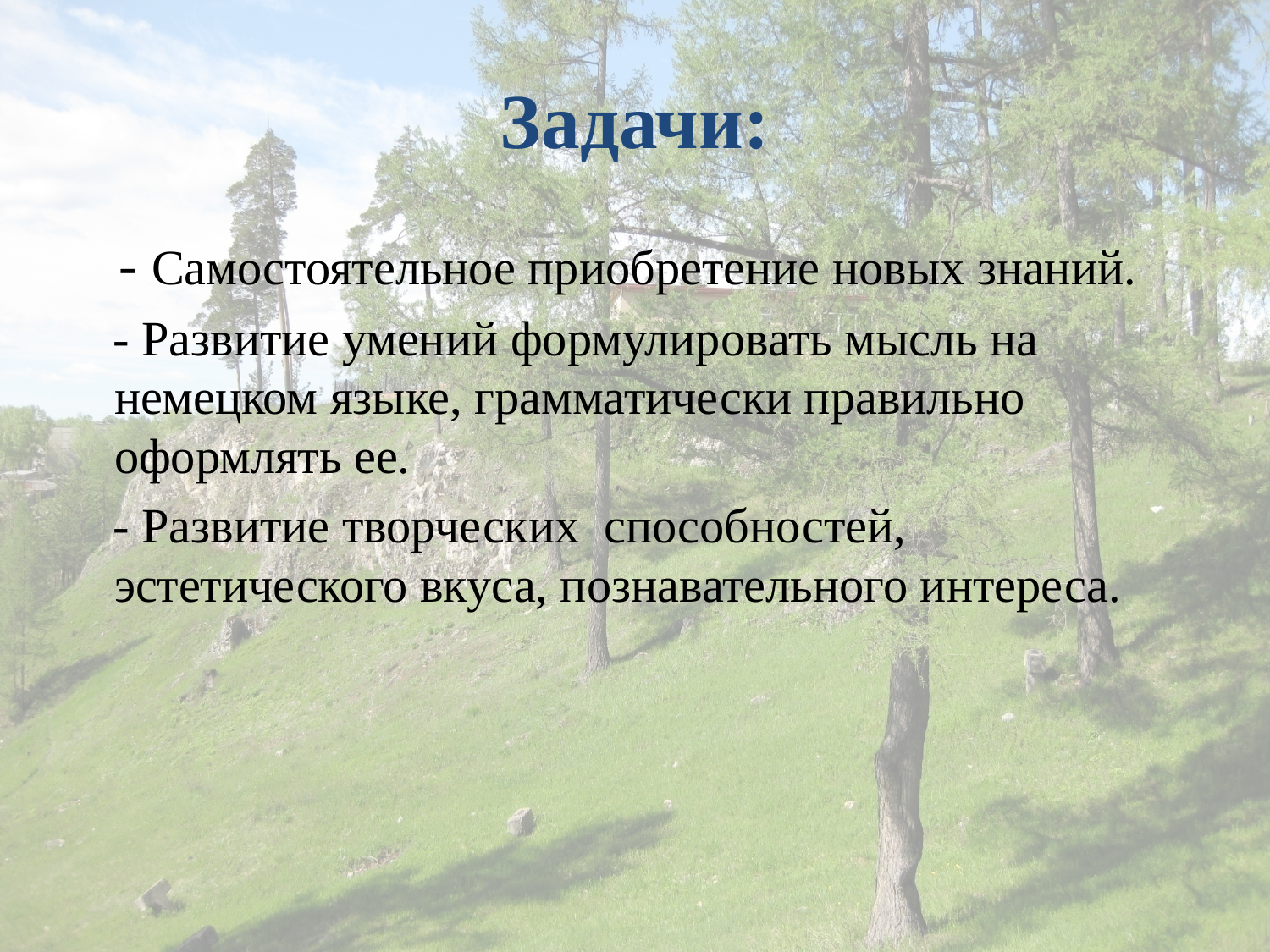

# Задачи:
   - Самостоятельное приобретение новых знаний.
   - Развитие умений формулировать мысль на немецком языке, грамматически правильно оформлять ее.
   - Развитие творческих  способностей,   эстетического вкуса, познавательного интереса.